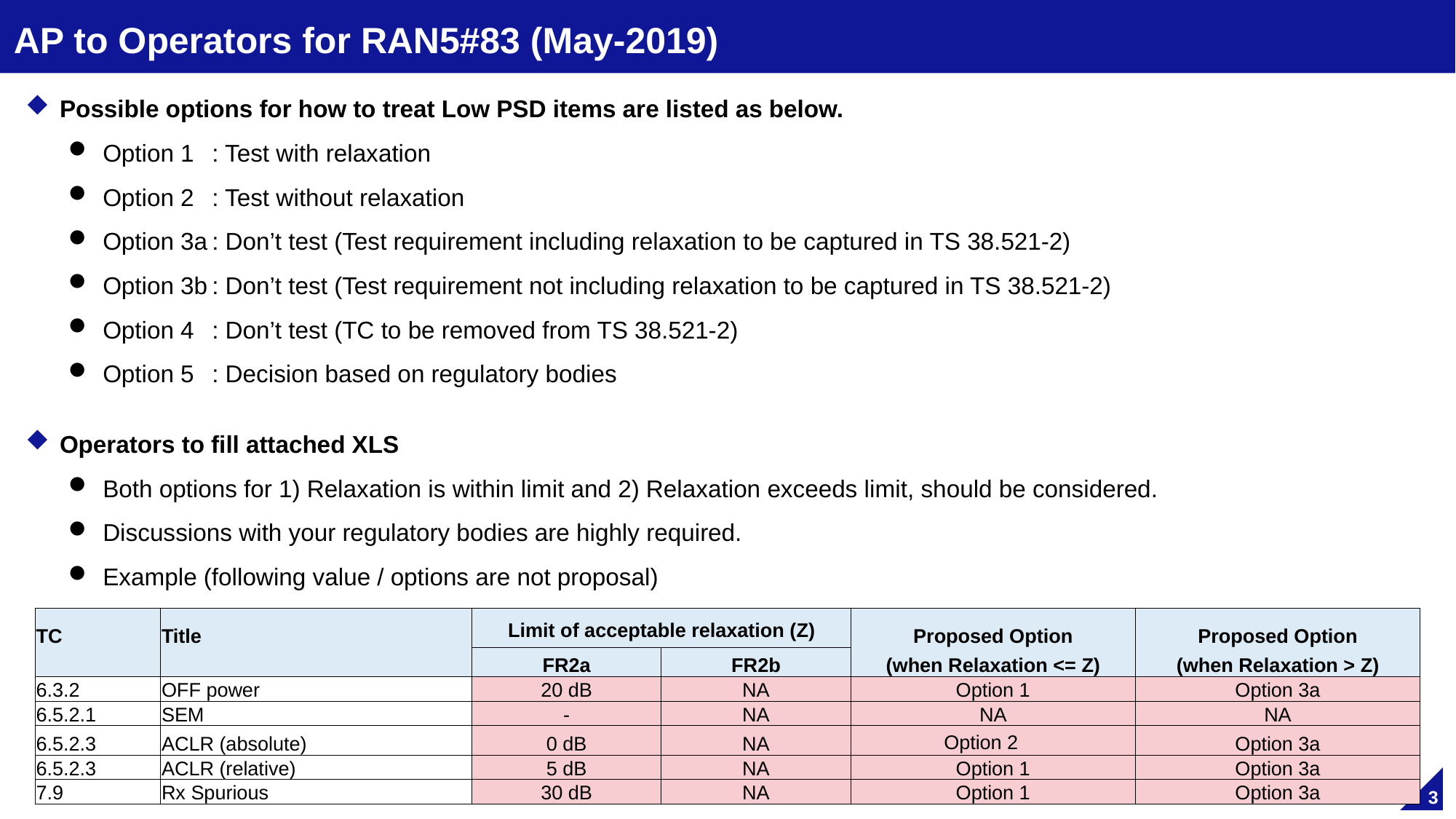

# AP to Operators for RAN5#83 (May-2019)
Possible options for how to treat Low PSD items are listed as below.
Option 1	: Test with relaxation
Option 2	: Test without relaxation
Option 3a	: Don’t test (Test requirement including relaxation to be captured in TS 38.521-2)
Option 3b	: Don’t test (Test requirement not including relaxation to be captured in TS 38.521-2)
Option 4	: Don’t test (TC to be removed from TS 38.521-2)
Option 5	: Decision based on regulatory bodies

Operators to fill attached XLS
Both options for 1) Relaxation is within limit and 2) Relaxation exceeds limit, should be considered.
Discussions with your regulatory bodies are highly required.
Example (following value / options are not proposal)

| TC | Title | Limit of acceptable relaxation (Z) |  | Proposed Option | Proposed Option |
| --- | --- | --- | --- | --- | --- |
|  |  | FR2a | FR2b | (when Relaxation <= Z) | (when Relaxation > Z) |
| 6.3.2 | OFF power | 20 dB | NA | Option 1 | Option 3a |
| 6.5.2.1 | SEM | - | NA | NA | NA |
| 6.5.2.3 | ACLR (absolute) | 0 dB | NA | Option 2 | Option 3a |
| 6.5.2.3 | ACLR (relative) | 5 dB | NA | Option 1 | Option 3a |
| 7.9 | Rx Spurious | 30 dB | NA | Option 1 | Option 3a |
3